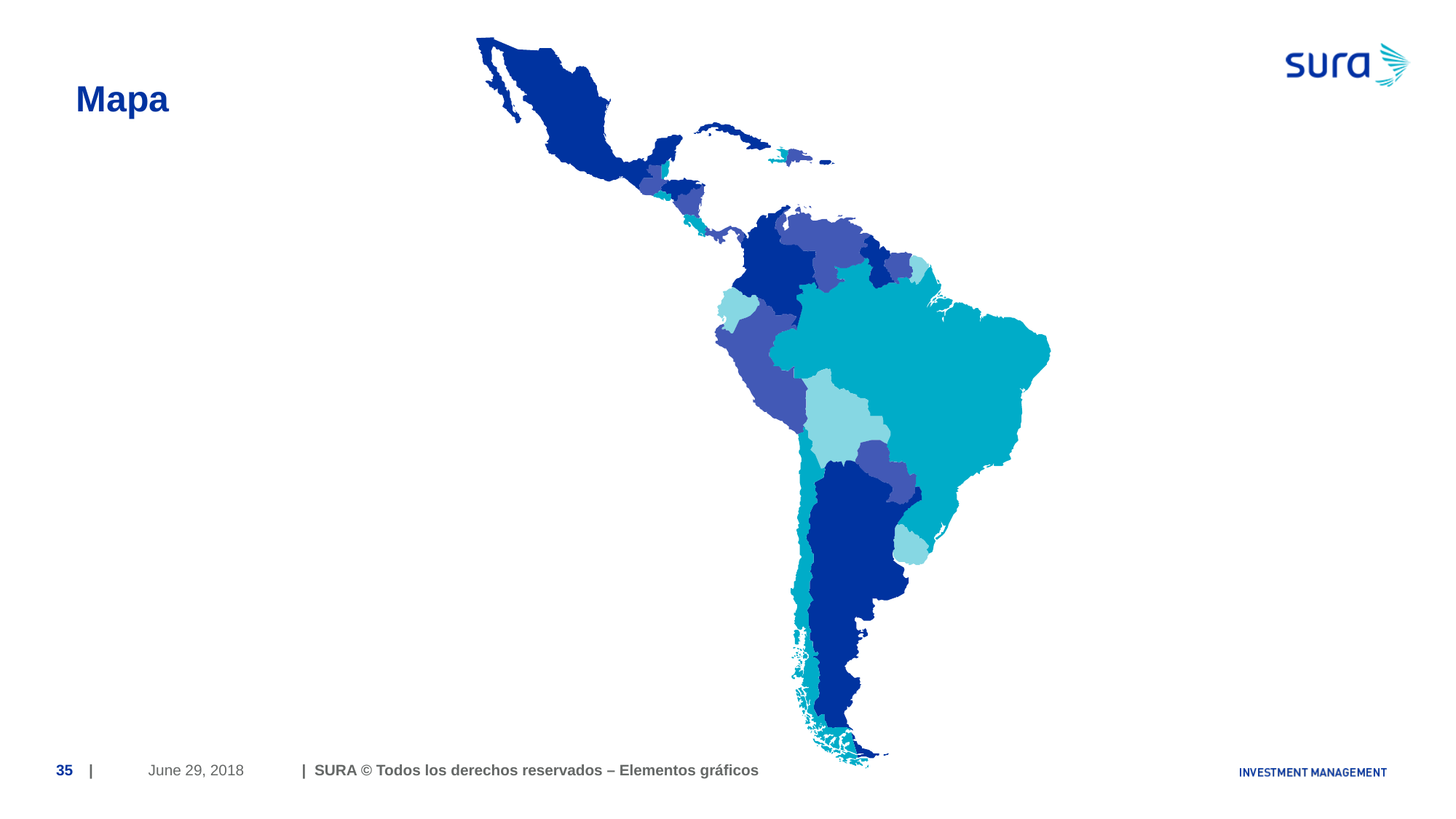

# Mapa
June 29, 2018
35
|                                                  |  SURA © Todos los derechos reservados – Elementos gráficos